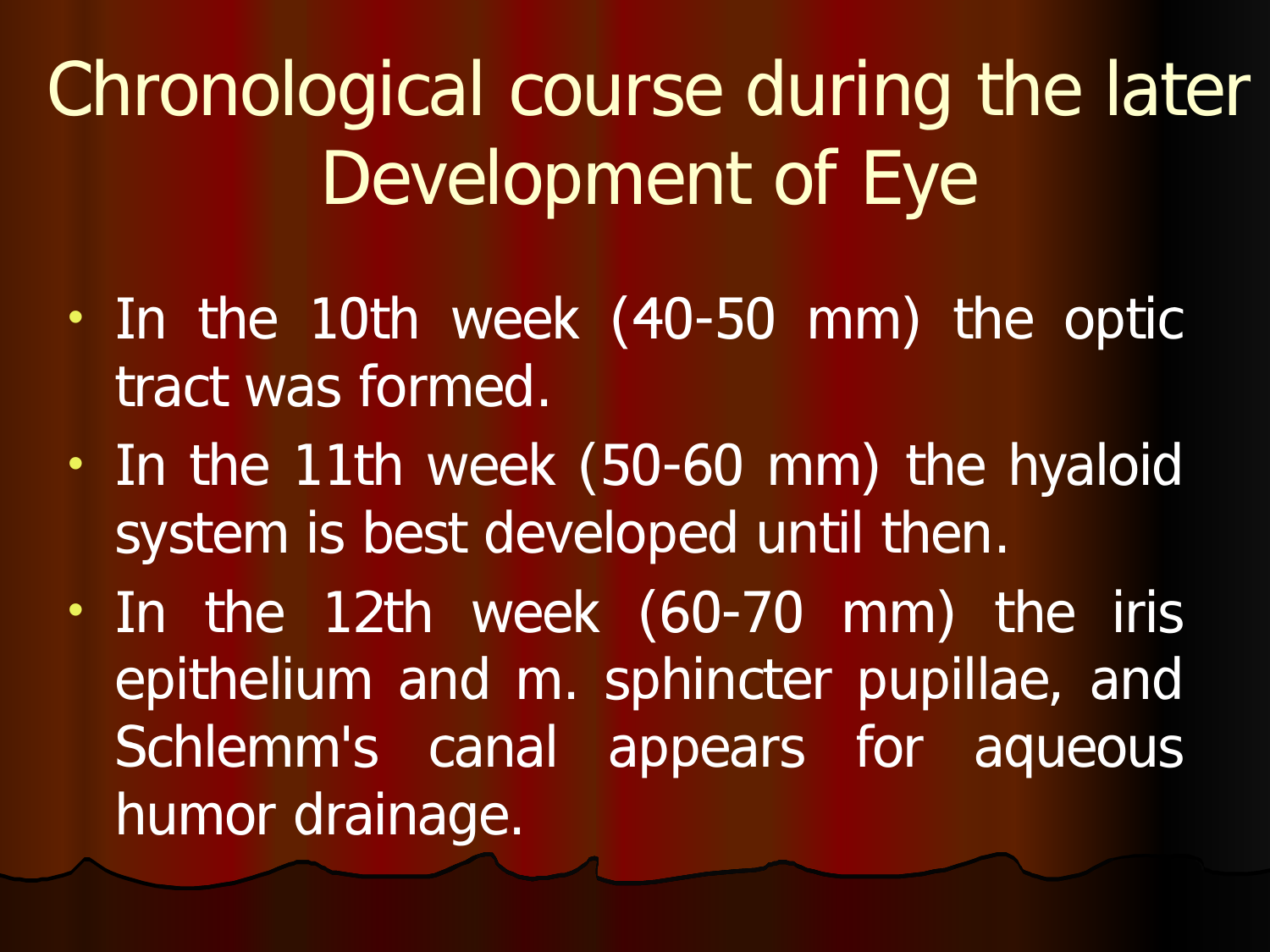

# Chronological course during the later Development of Eye
In the 10th week (40-50 mm) the optic tract was formed.
In the 11th week (50-60 mm) the hyaloid system is best developed until then.
In the 12th week (60-70 mm) the iris epithelium and m. sphincter pupillae, and Schlemm's canal appears for aqueous humor drainage.